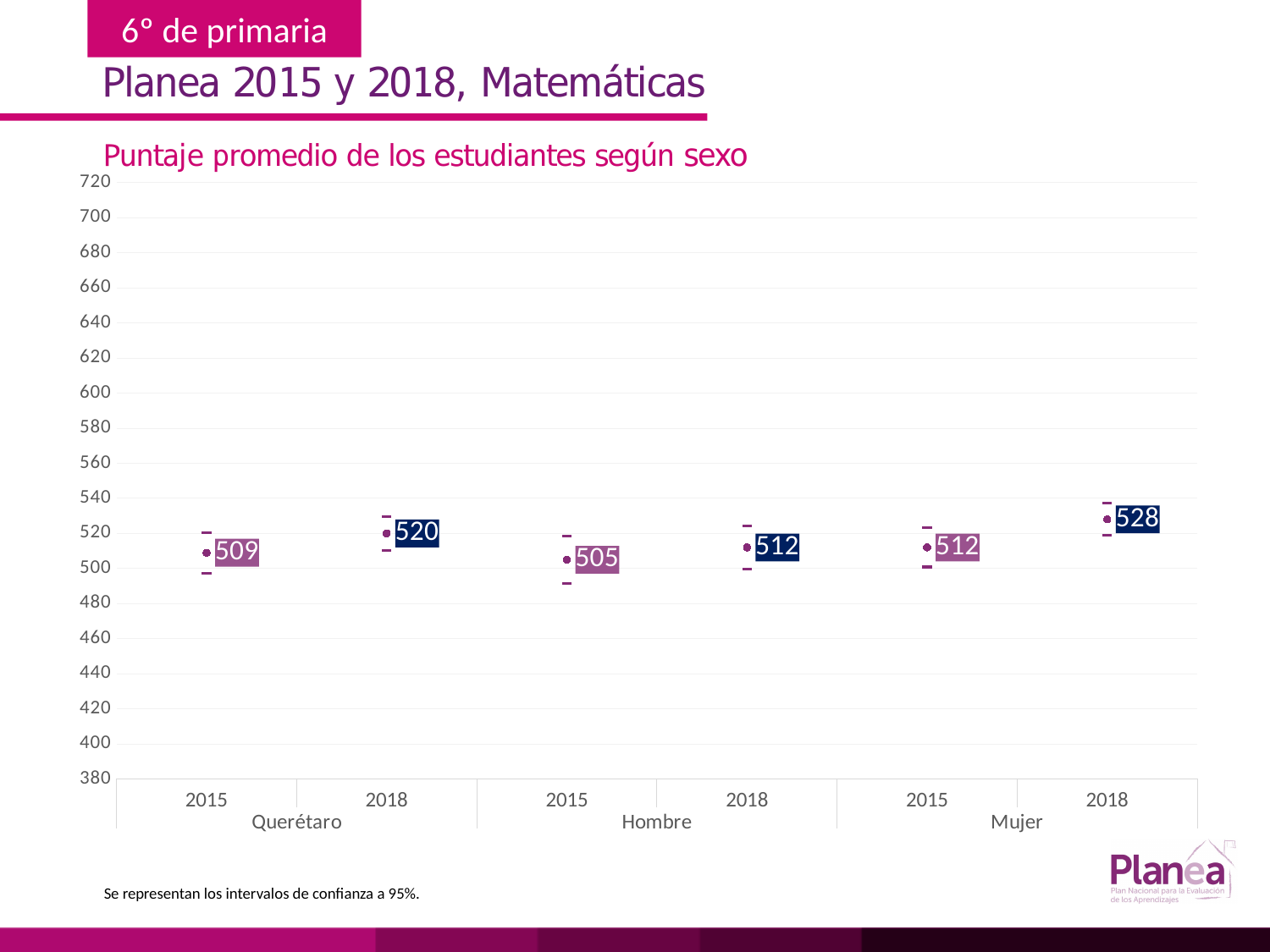

Planea 2015 y 2018, Matemáticas

Puntaje promedio de los estudiantes según sexo

### Chart

| Category |  |  |  |
|---|---|---|---|
| 2015 | 497.458 | 520.542 | 509.0 |
| 2018 | 510.249 | 529.751 | 520.0 |
| 2015 | 491.468 | 518.532 | 505.0 |
| 2018 | 499.861 | 524.139 | 512.0 |
| 2015 | 500.856 | 523.144 | 512.0 |
| 2018 | 518.846 | 537.154 | 528.0 |
Se representan los intervalos de confianza a 95%.